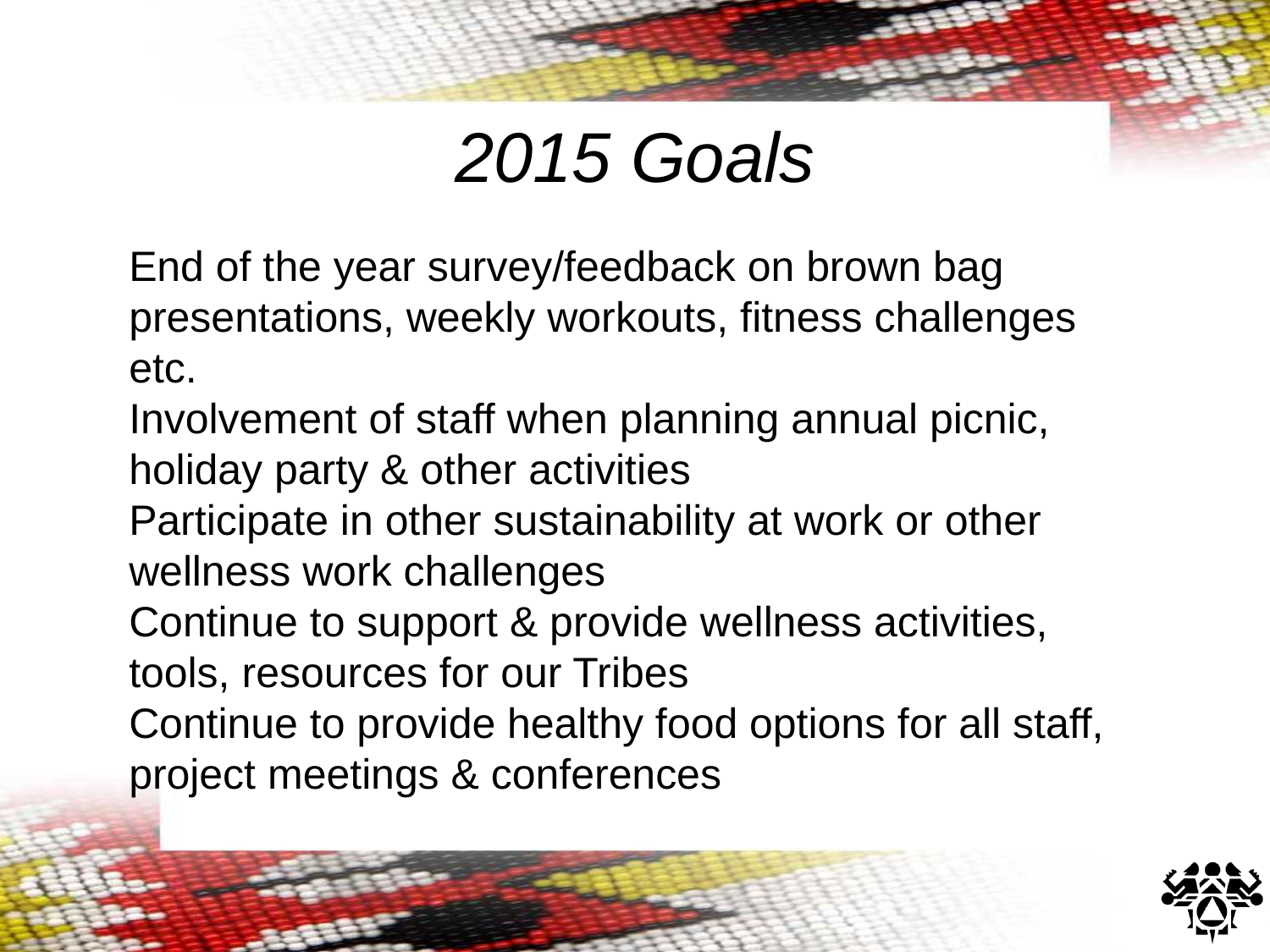

2015 Goals
End of the year survey/feedback on brown bag presentations, weekly workouts, fitness challenges etc.
Involvement of staff when planning annual picnic, holiday party & other activities
Participate in other sustainability at work or other wellness work challenges
Continue to support & provide wellness activities, tools, resources for our Tribes
Continue to provide healthy food options for all staff, project meetings & conferences